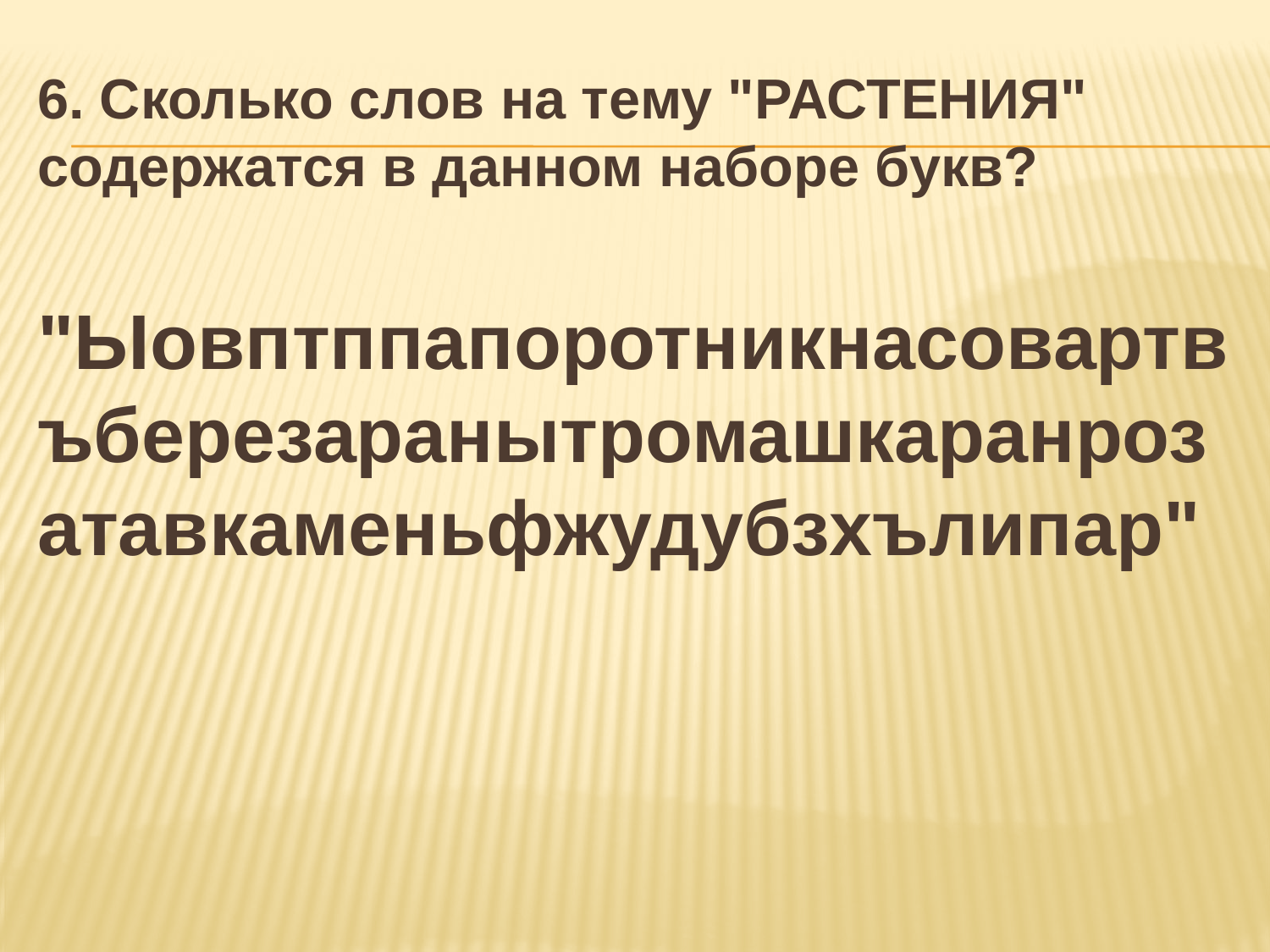

6. Сколько слов на тему "РАСТЕНИЯ" содержатся в данном наборе букв?

"Ыовптппапоротникнасовартвъберезаранытромашкаранрозатавкаменьфжудубзхълипар"

#